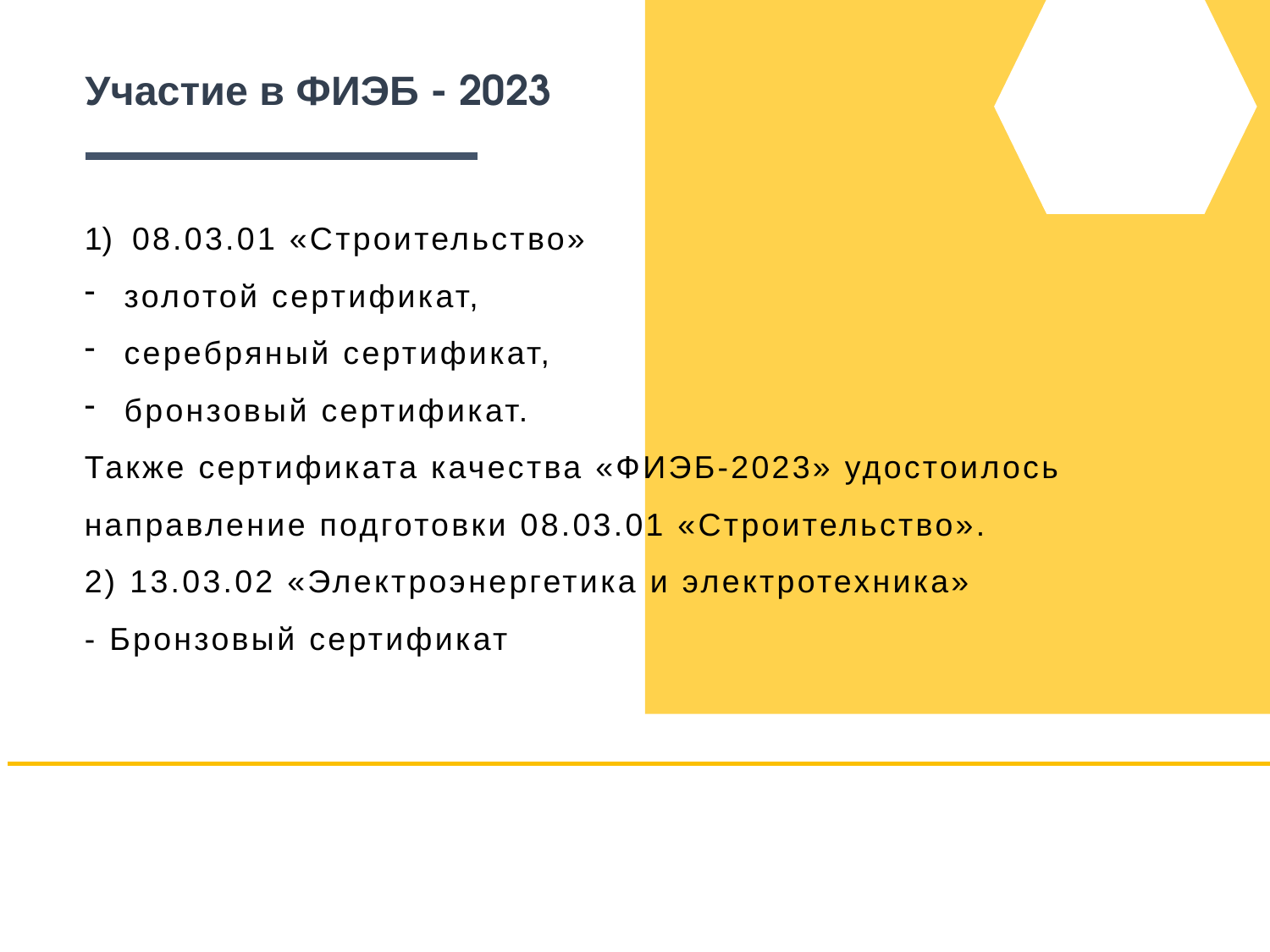

Участие в ФИЭБ - 2023

08.03.01 «Строительство»
золотой сертификат,
серебряный сертификат,
бронзовый сертификат.
Также сертификата качества «ФИЭБ-2023» удостоилось направление подготовки 08.03.01 «Строительство».
2) 13.03.02 «Электроэнергетика и электротехника»
- Бронзовый сертификат